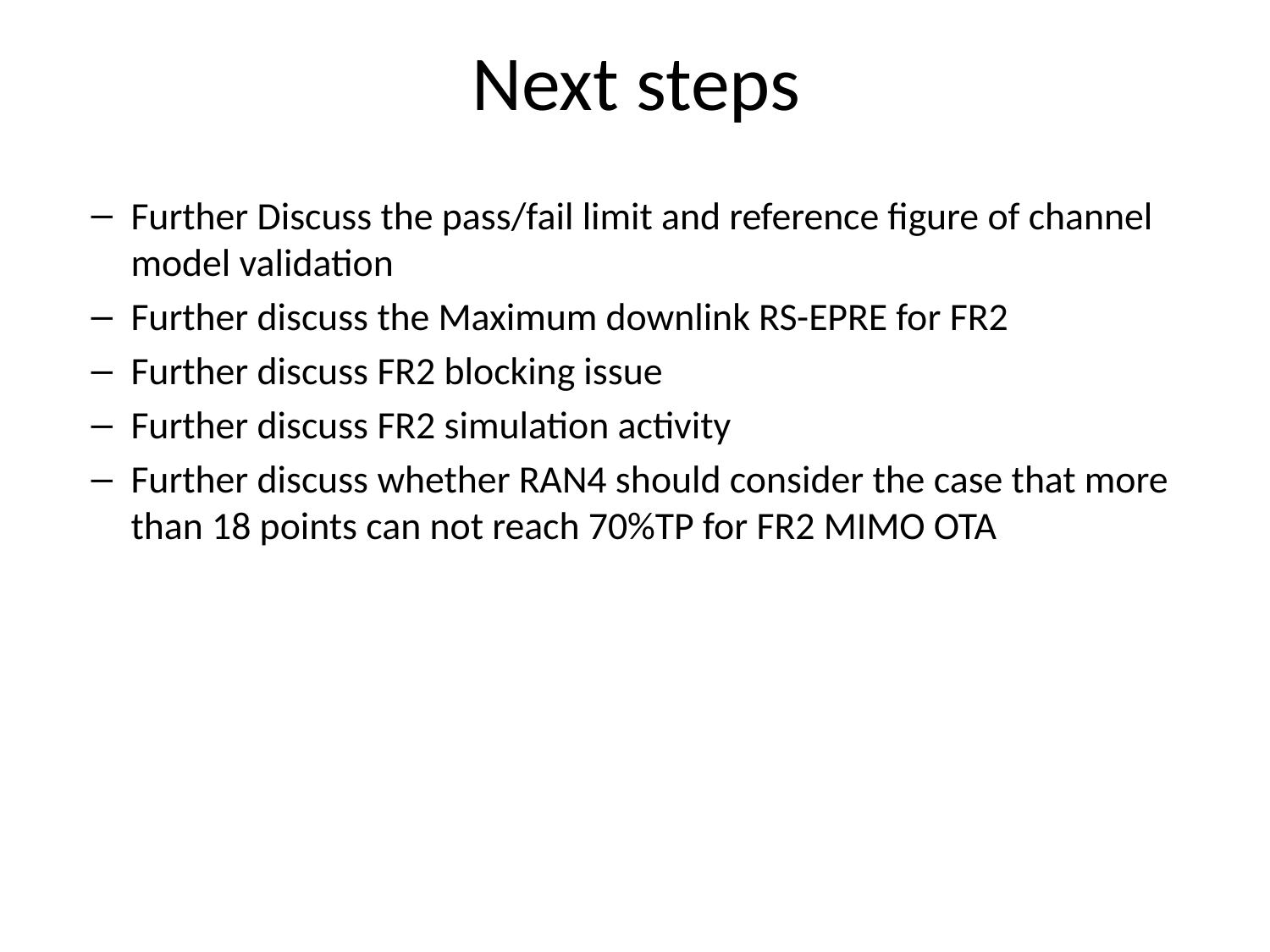

# Next steps

Further Discuss the pass/fail limit and reference figure of channel model validation
Further discuss the Maximum downlink RS-EPRE for FR2
Further discuss FR2 blocking issue
Further discuss FR2 simulation activity
Further discuss whether RAN4 should consider the case that more than 18 points can not reach 70%TP for FR2 MIMO OTA